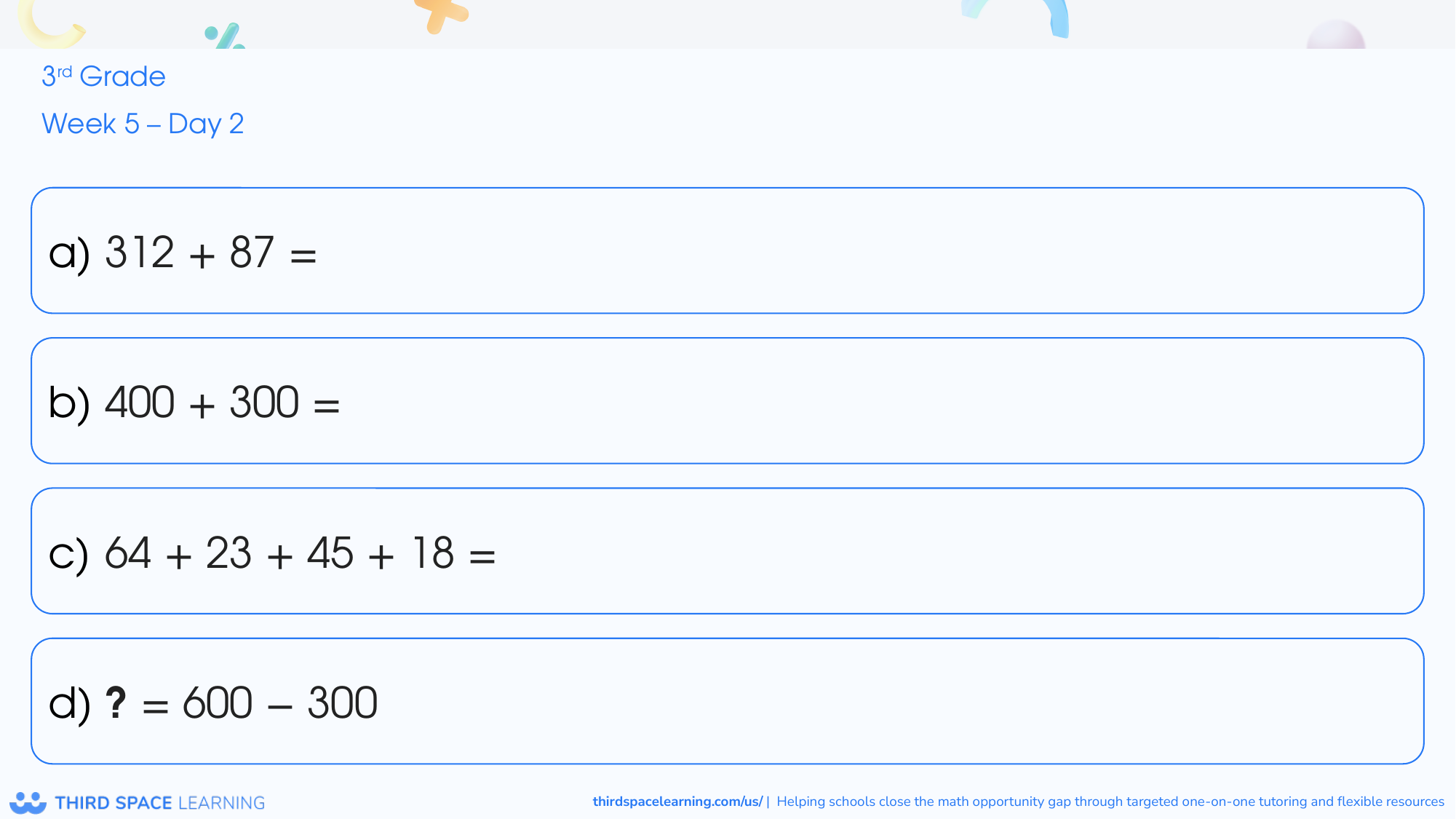

3rd Grade
Week 5 – Day 2
312 + 87 =
400 + 300 =
64 + 23 + 45 + 18 =
? = 600 − 300